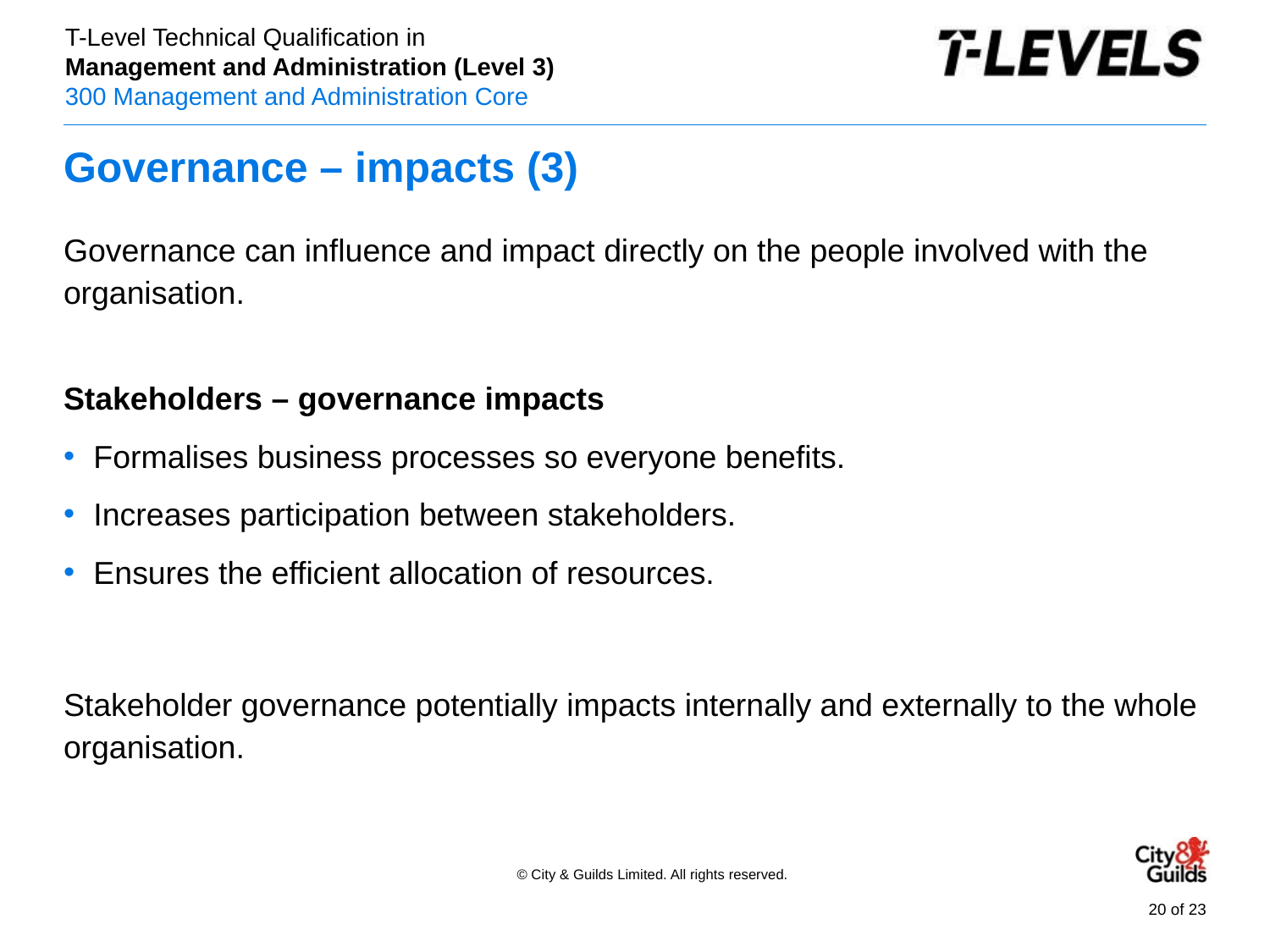

# Governance – impacts (3)
Governance can influence and impact directly on the people involved with the organisation.

Stakeholders – governance impacts
Formalises business processes so everyone benefits.
Increases participation between stakeholders.
Ensures the efficient allocation of resources.

Stakeholder governance potentially impacts internally and externally to the whole organisation.